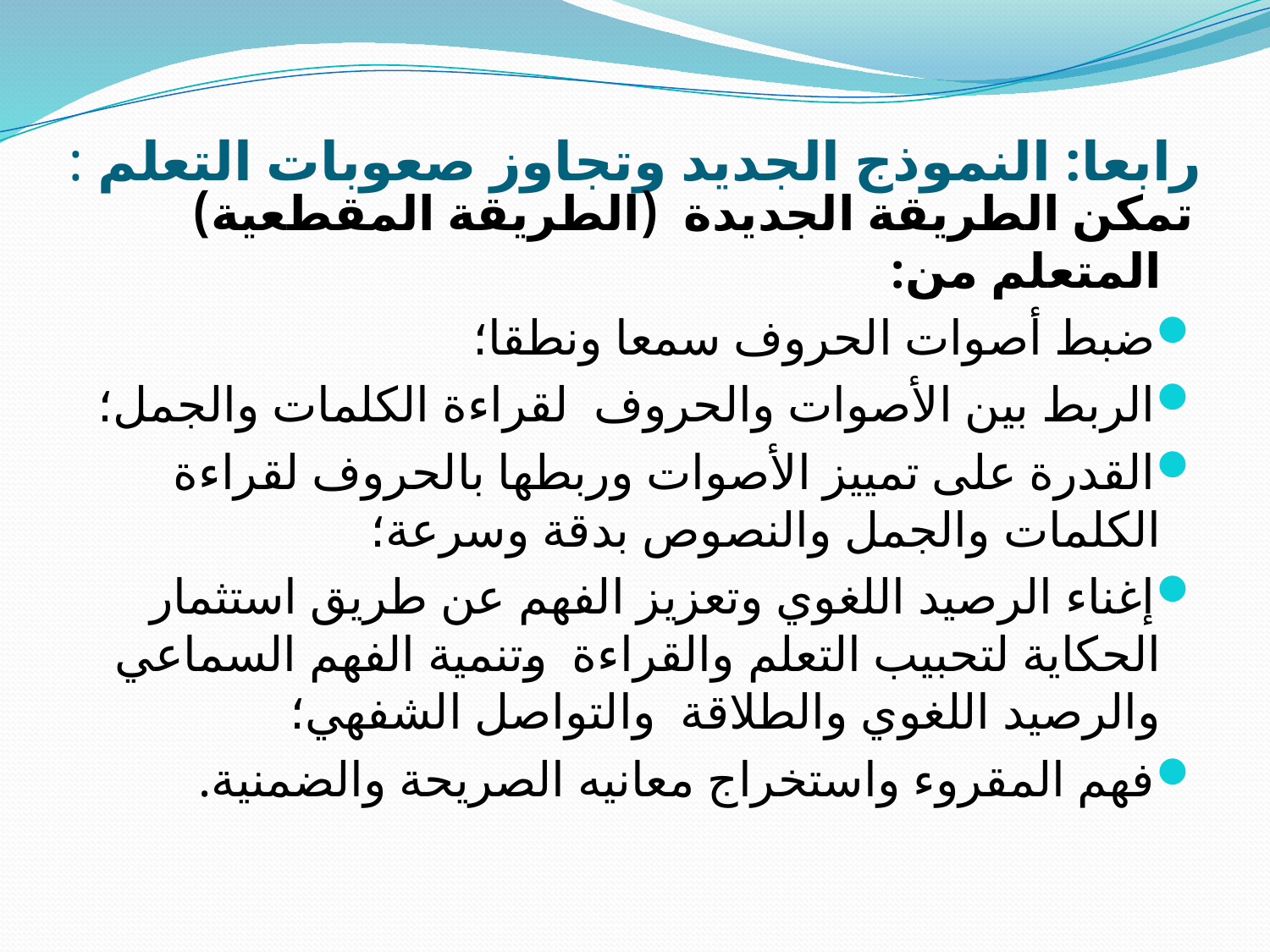

# رابعا: النموذج الجديد وتجاوز صعوبات التعلم :
تمكن الطريقة الجديدة  (الطريقة المقطعية) المتعلم من:
ضبط أصوات الحروف سمعا ونطقا؛
الربط بين الأصوات والحروف  لقراءة الكلمات والجمل؛
القدرة على تمييز الأصوات وربطها بالحروف لقراءة الكلمات والجمل والنصوص بدقة وسرعة؛
إغناء الرصيد اللغوي وتعزيز الفهم عن طريق استثمار الحكاية لتحبيب التعلم والقراءة  وتنمية الفهم السماعي والرصيد اللغوي والطلاقة  والتواصل الشفهي؛
فهم المقروء واستخراج معانيه الصريحة والضمنية.